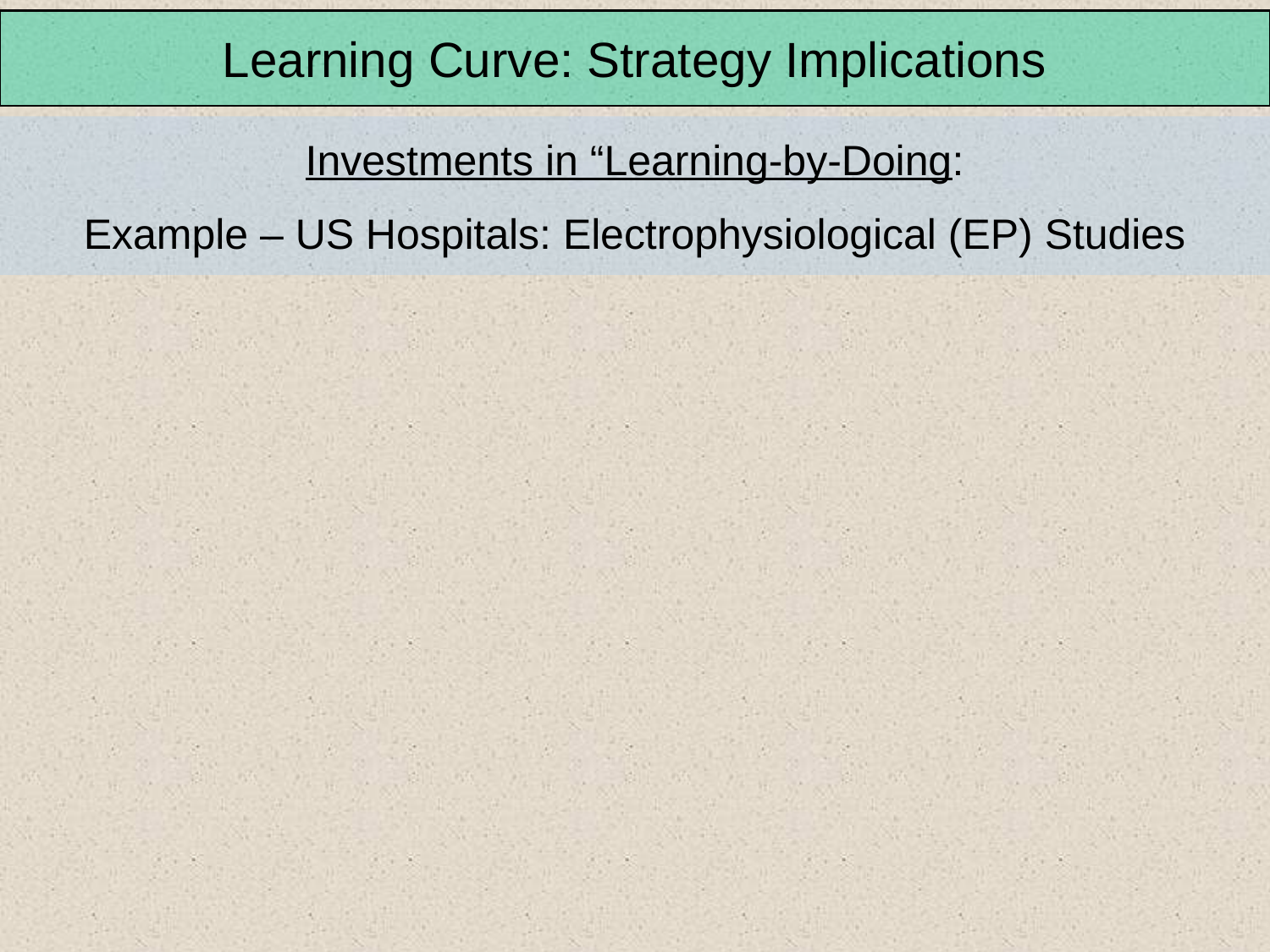

Learning Curve: Strategy Implications

Investments in “Learning-by-Doing:
Example – US Hospitals: Electrophysiological (EP) Studies